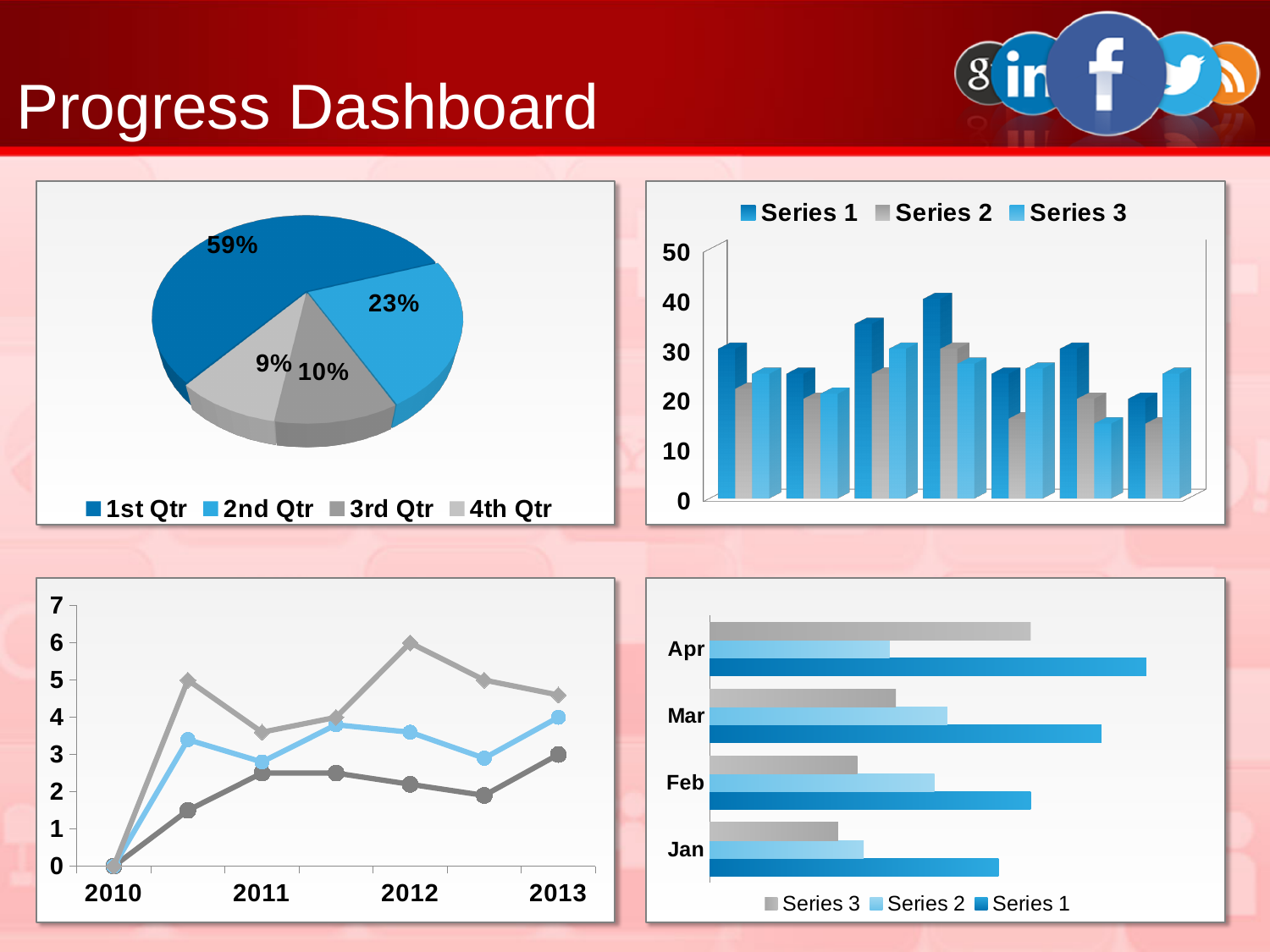

Progress Dashboard

[unsupported chart]

[unsupported chart]

### Chart

| Category | Series 1 | Series 2 | Series 3 |
|---|---|---|---|
| Jan | 4.5 | 2.4 | 2.0 |
| Feb | 5.0 | 3.5 | 2.3 |
| Mar | 6.1 | 3.7 | 2.9 |
| Apr | 6.8 | 2.8 | 5.0 |

### Chart

| Category | Series 1 | Series 2 | Series 3 |
|---|---|---|---|
| 2010 | 0.0 | 0.0 | 0.0 |
|  | 1.5 | 3.4 | 5.0 |
| 2011 | 2.5 | 2.8 | 3.6 |
|  | 2.5 | 3.8 | 4.0 |
| 2012 | 2.2 | 3.6 | 6.0 |
|  | 1.9 | 2.9 | 5.0 |
| 2013 | 3.0 | 4.0 | 4.6 |